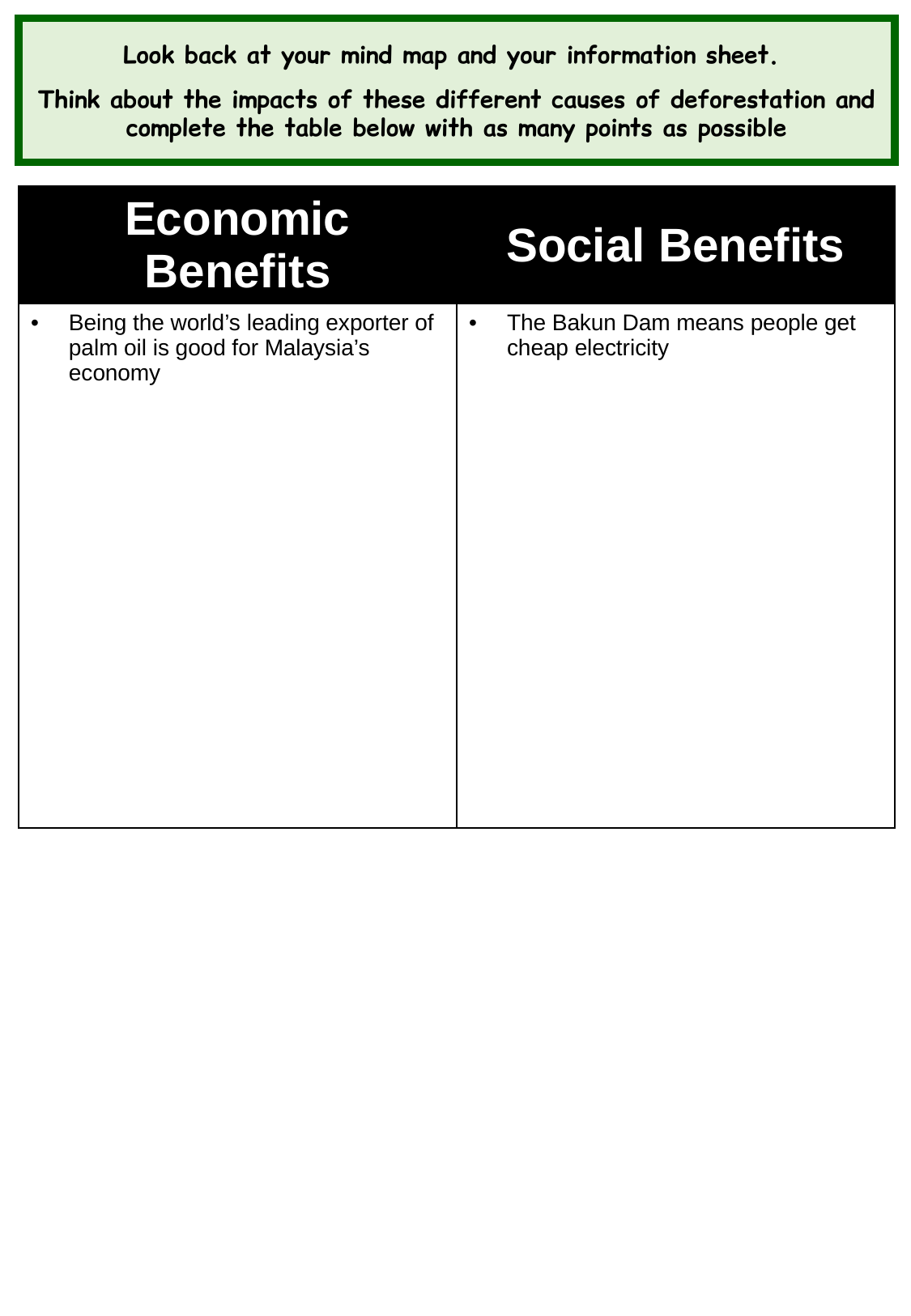

Look back at your mind map and your information sheet.

Think about the impacts of these different causes of deforestation and complete the table below with as many points as possible
| Economic Benefits | Social Benefits |
| --- | --- |
| Being the world’s leading exporter of palm oil is good for Malaysia’s economy | The Bakun Dam means people get cheap electricity |